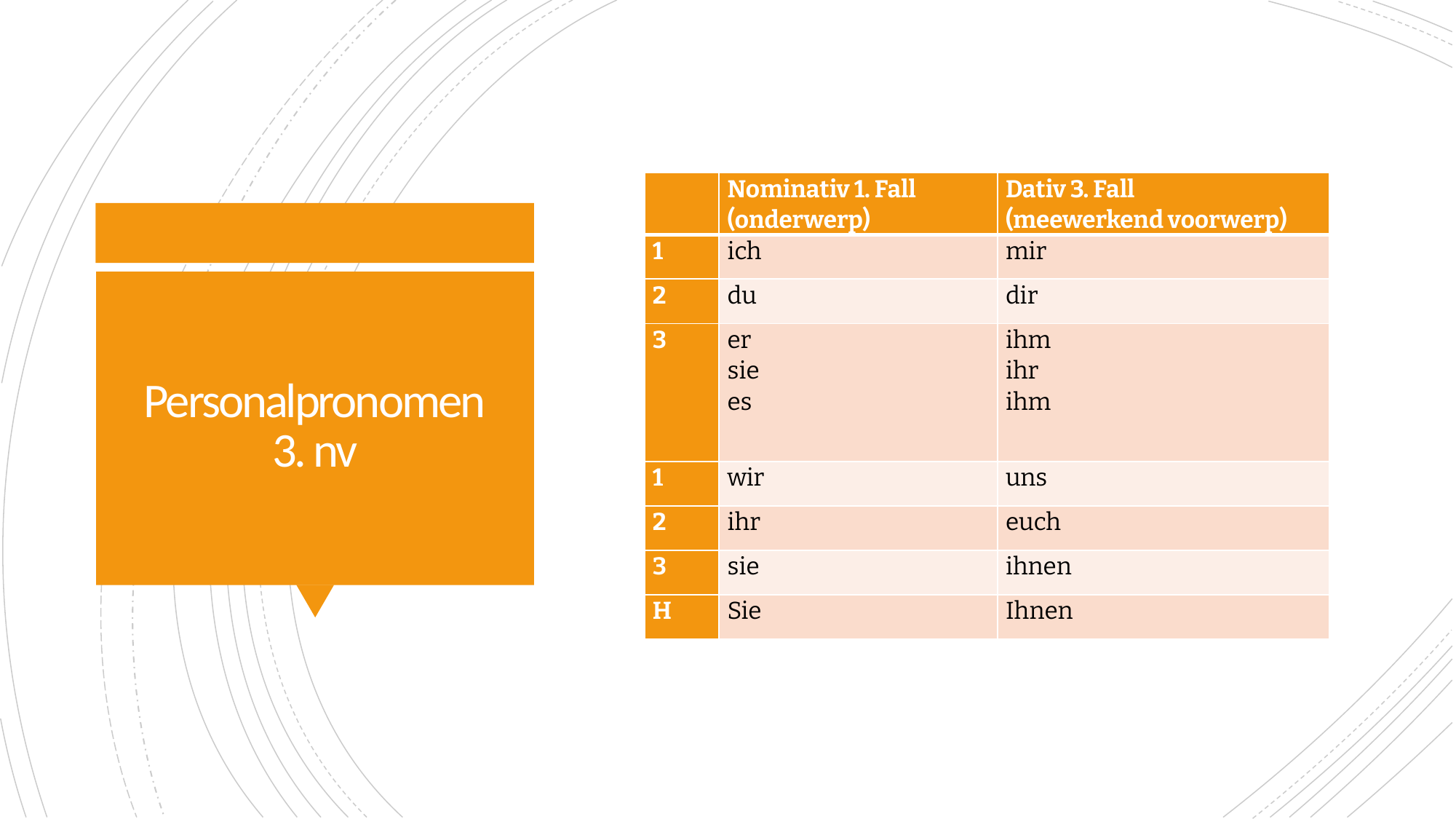

|  | Nominativ 1. Fall (onderwerp) | Dativ 3. Fall (meewerkend voorwerp) |
| --- | --- | --- |
| 1 | ich | mir |
| 2 | du | dir |
| 3 | er sie es | ihm ihr ihm |
| 1 | wir | uns |
| 2 | ihr | euch |
| 3 | sie | ihnen |
| H | Sie | Ihnen |
# Personalpronomen 3. nv